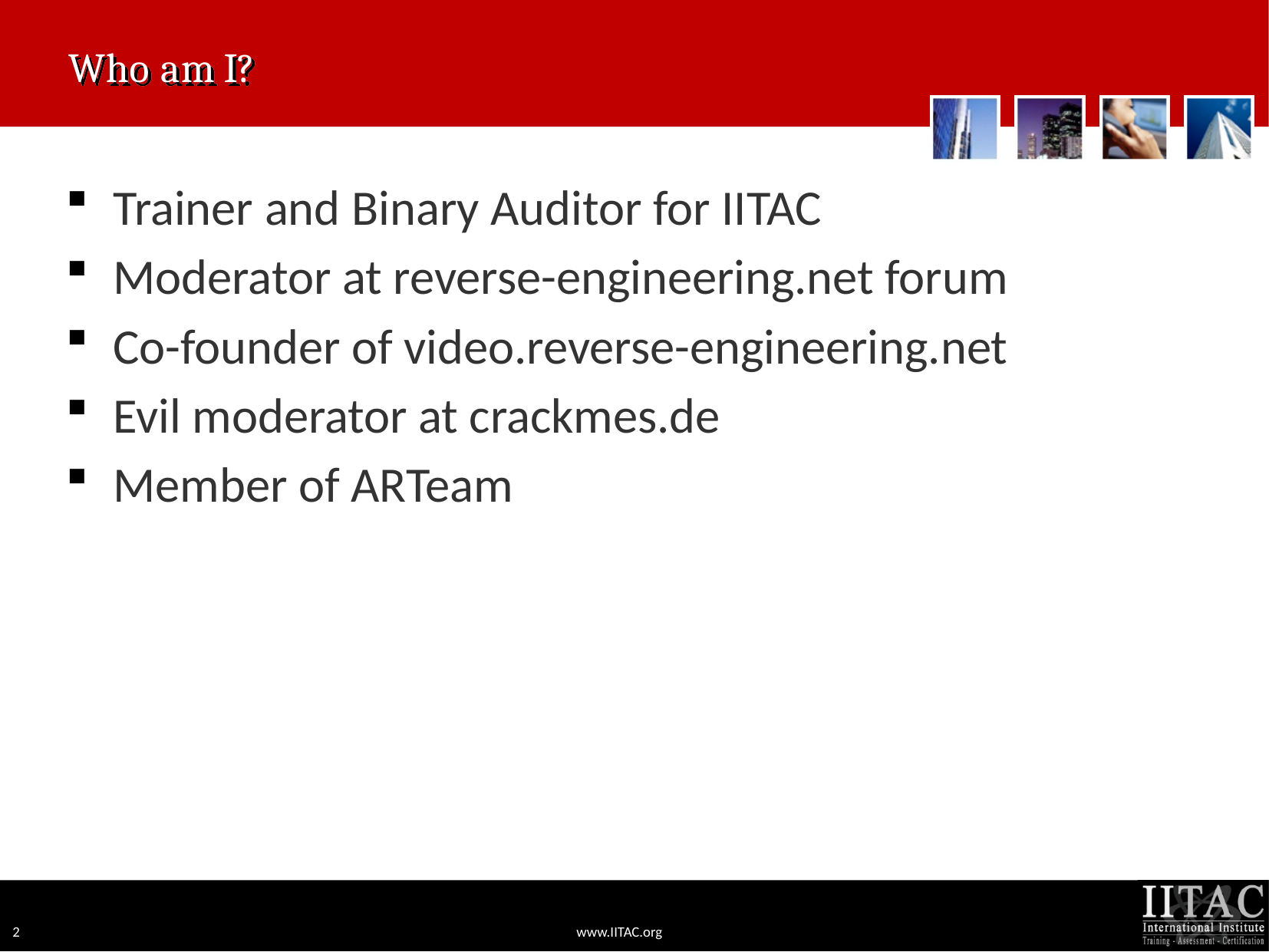

# Who am I?
Trainer and Binary Auditor for IITAC
Moderator at reverse-engineering.net forum
Co-founder of video.reverse-engineering.net
Evil moderator at crackmes.de
Member of ARTeam
2
www.IITAC.org